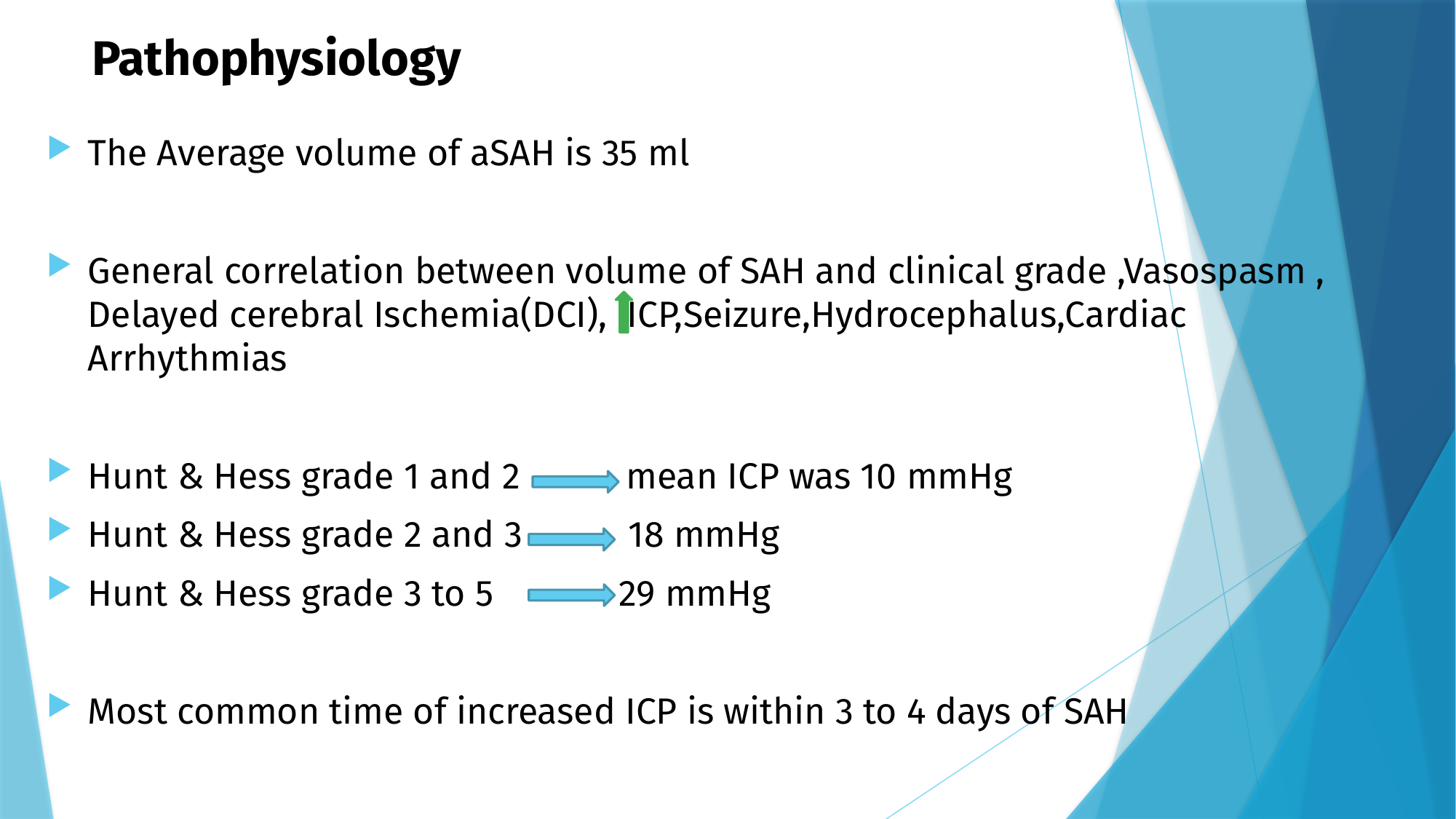

# Pathophysiology
The Average volume of aSAH is 35 ml

General correlation between volume of SAH and clinical grade ,Vasospasm , Delayed cerebral Ischemia(DCI),  ICP,Seizure,Hydrocephalus,Cardiac Arrhythmias

Hunt & Hess grade 1 and 2           mean ICP was 10 mmHg
Hunt & Hess grade 2 and 3           18 mmHg
Hunt & Hess grade 3 to 5             29 mmHg

Most common time of increased ICP is within 3 to 4 days of SAH